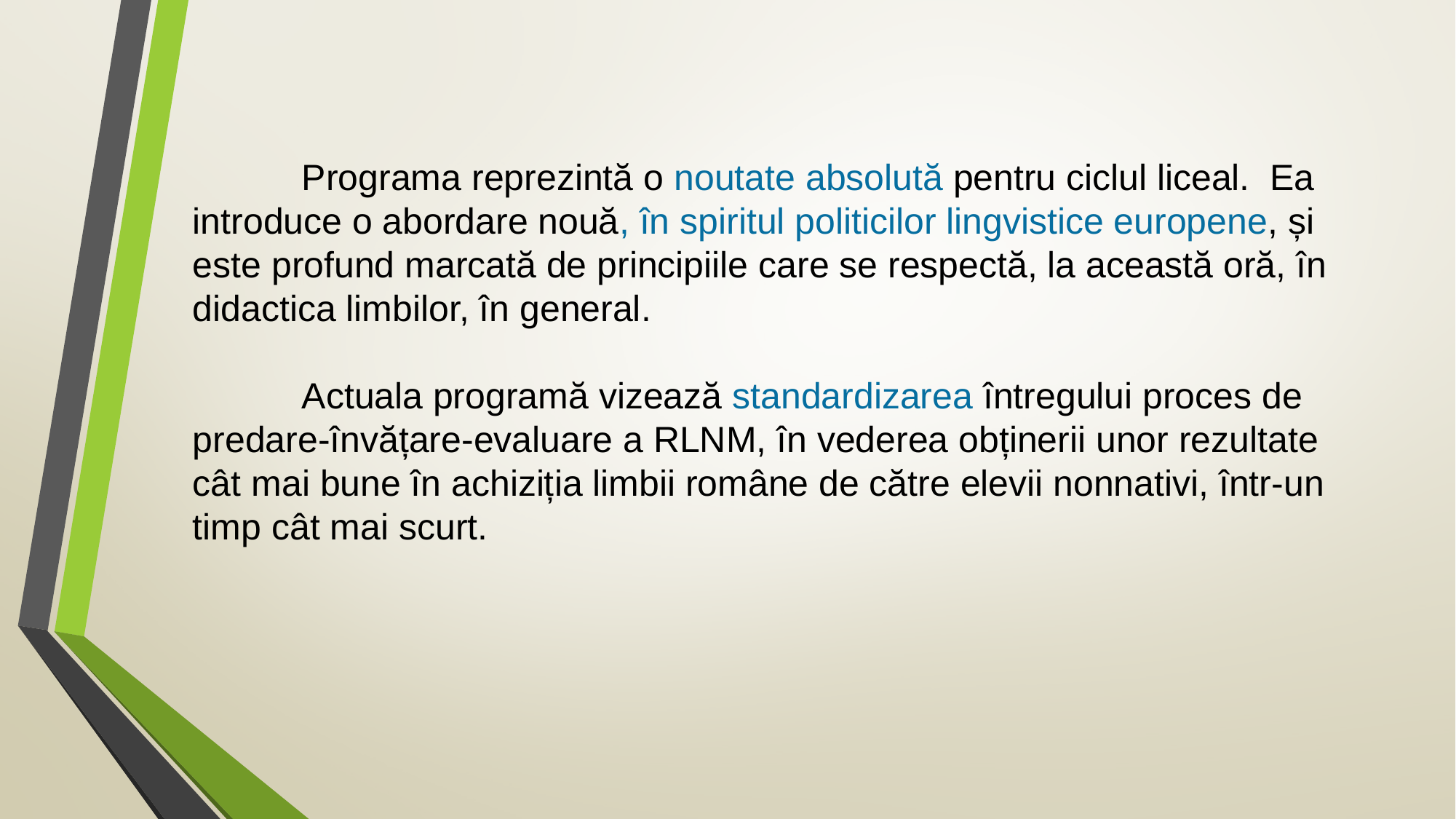

# Programa reprezintă o noutate absolută pentru ciclul liceal.  Ea introduce o abordare nouă, în spiritul politicilor lingvistice europene, și este profund marcată de principiile care se respectă, la această oră, în didactica limbilor, în general. Actuala programă vizează standardizarea întregului proces de predare-învățare-evaluare a RLNM, în vederea obținerii unor rezultate cât mai bune în achiziția limbii române de către elevii nonnativi, într-un timp cât mai scurt.